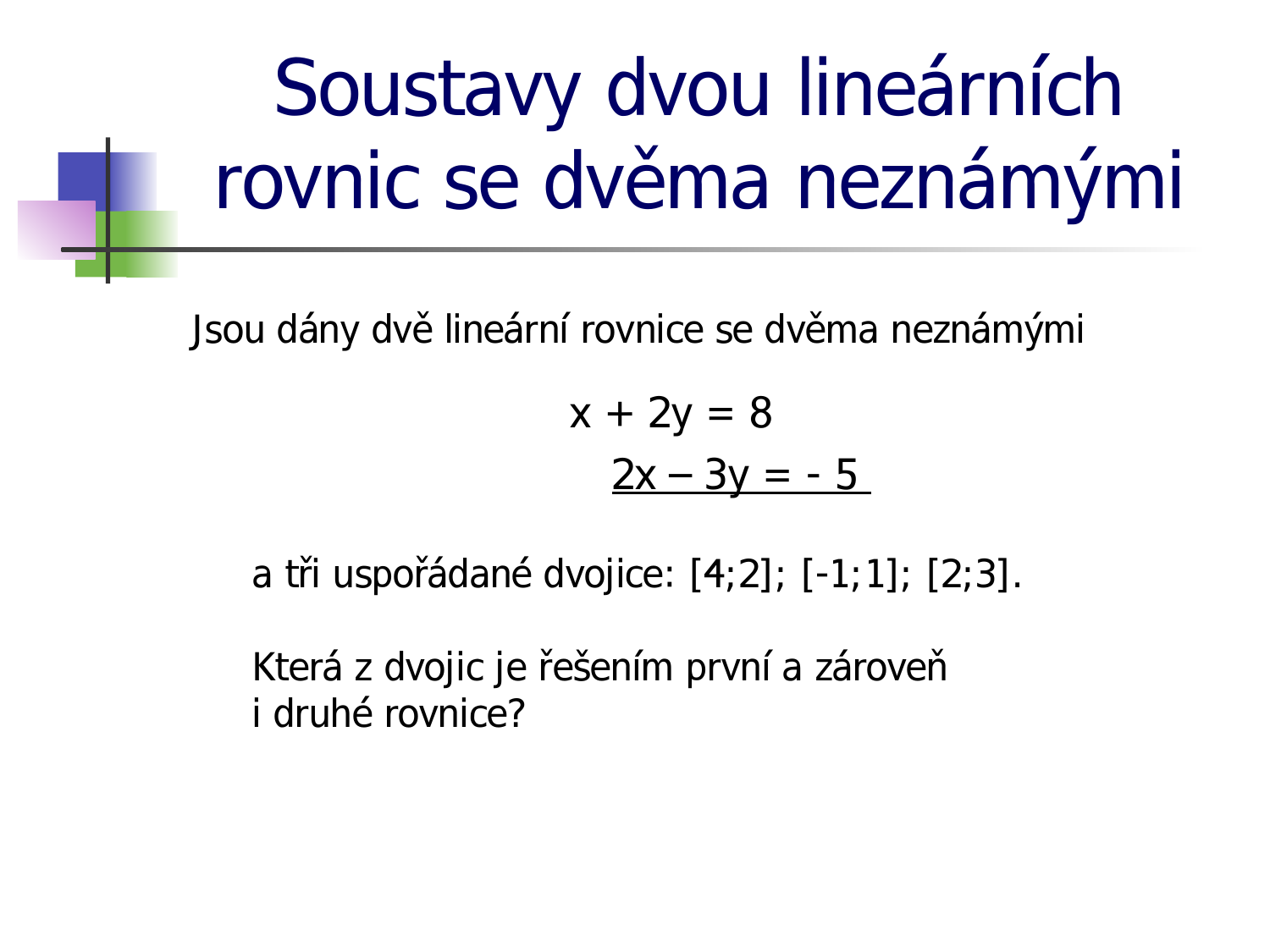

# Soustavy dvou lineárních rovnic se dvěma neznámými
Jsou dány dvě lineární rovnice se dvěma neznámými
			x + 2y = 8
   			        2x – 3y = - 5
a tři uspořádané dvojice: [4;2]; [-1;1]; [2;3].
Která z dvojic je řešením první a zároveň
i druhé rovnice?